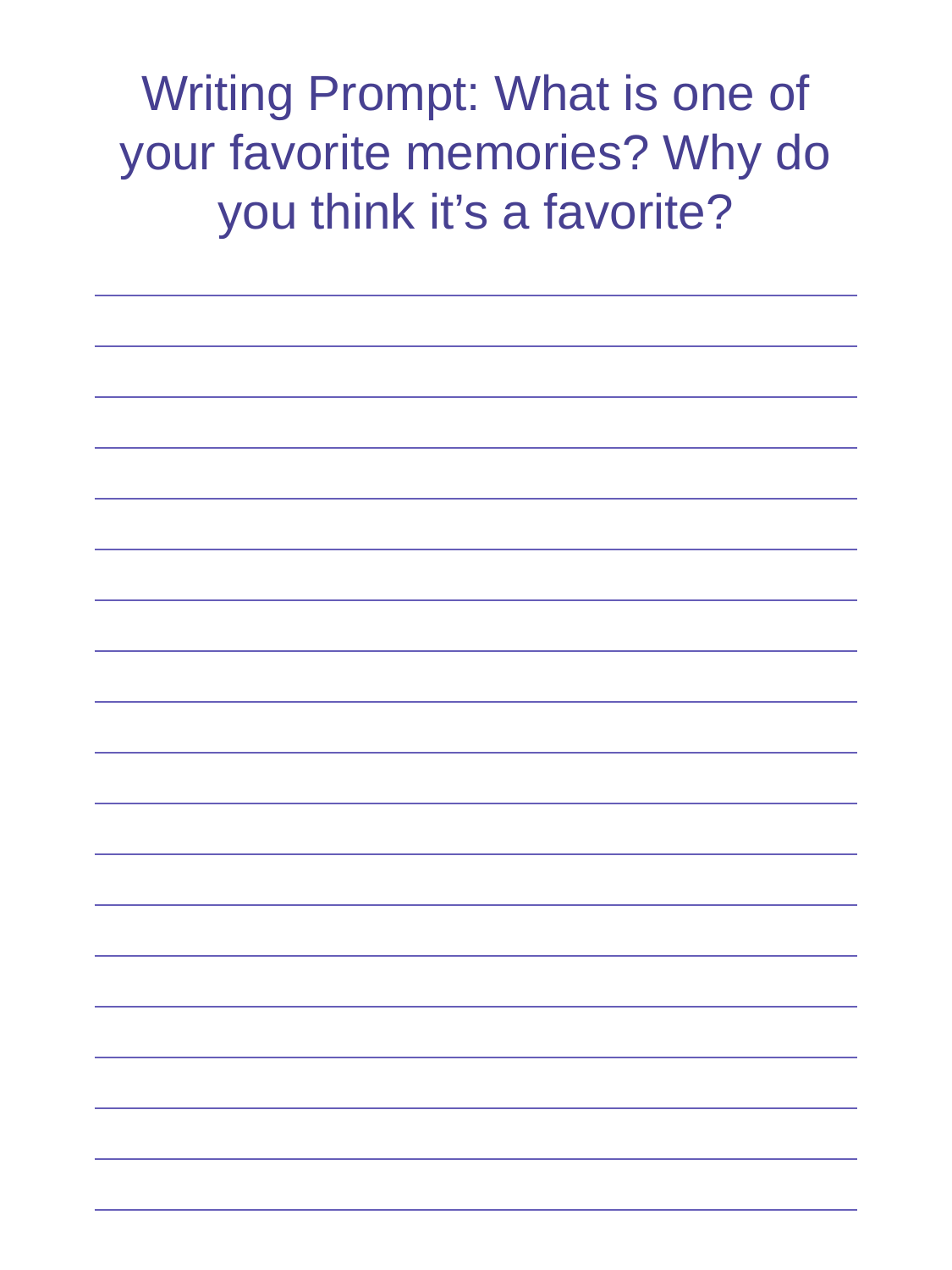

Writing Prompt: What is one of your favorite memories? Why do you think it’s a favorite?
|  |
| --- |
|  |
|  |
|  |
|  |
|  |
|  |
|  |
|  |
|  |
|  |
|  |
|  |
|  |
|  |
|  |
|  |
|  |